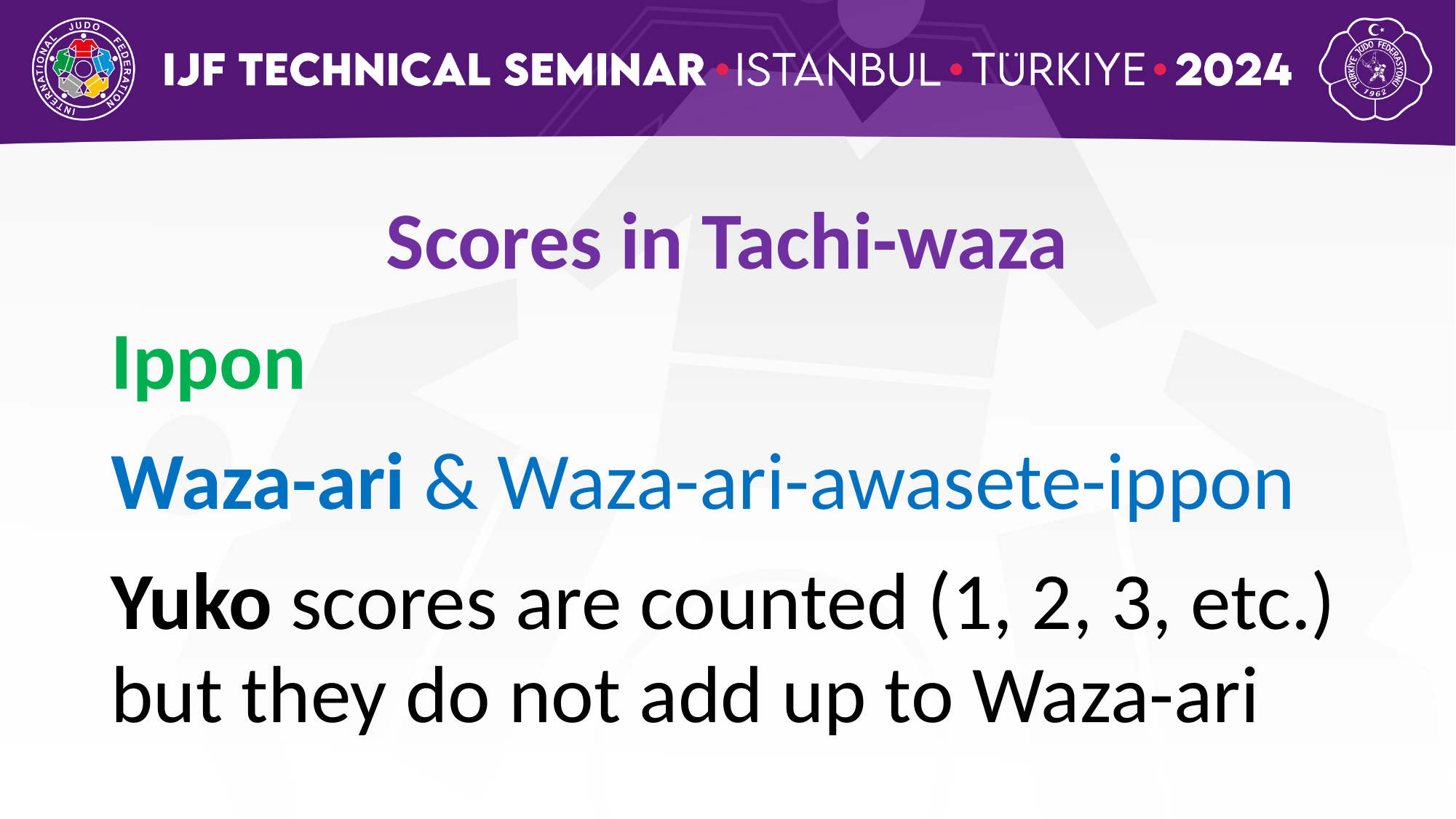

Scores in Tachi-waza
Ippon
Waza-ari & Waza-ari-awasete-ippon
Yuko scores are counted (1, 2, 3, etc.) but they do not add up to Waza-ari